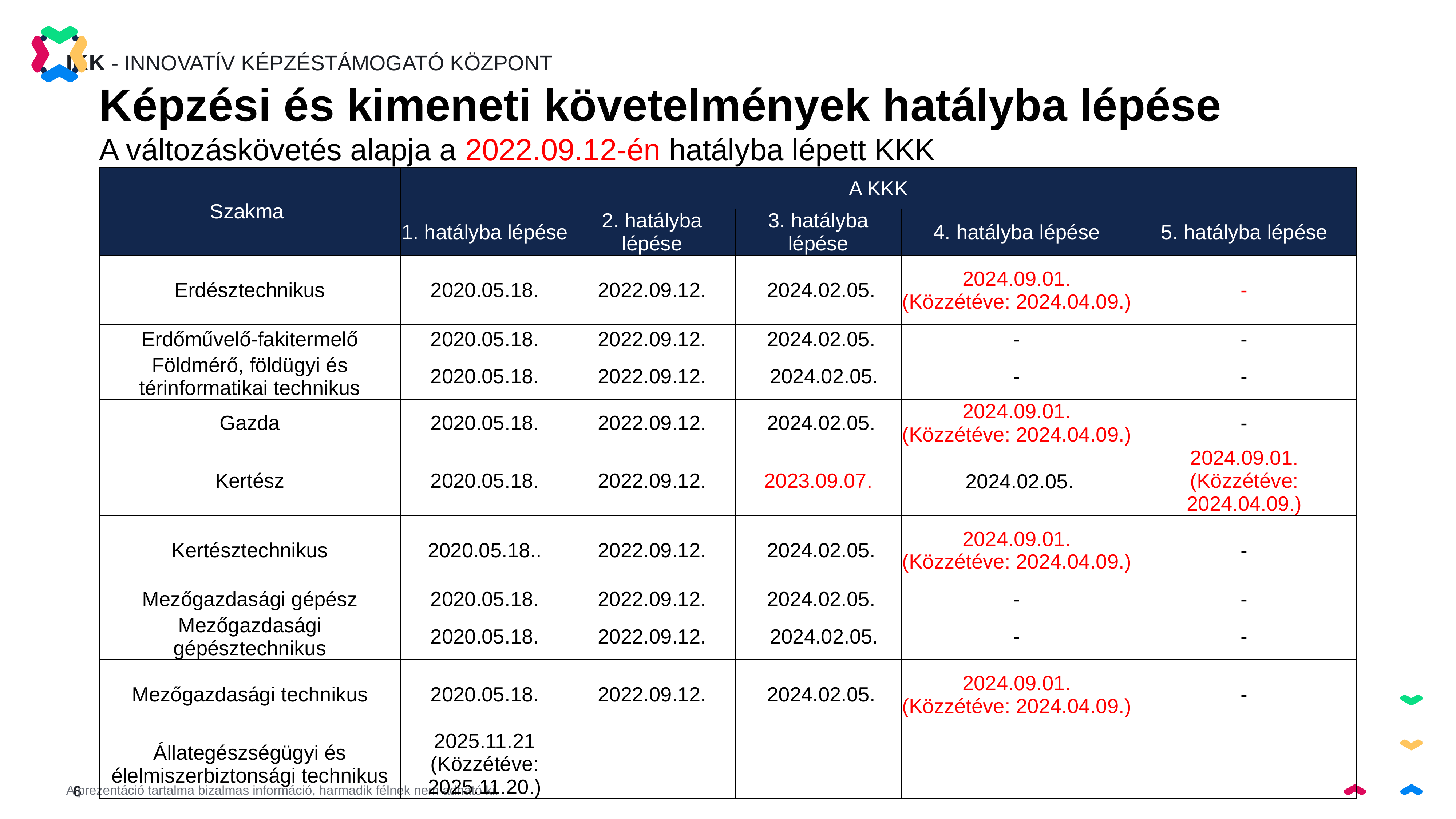

Képzési és kimeneti követelmények hatályba lépése
A változáskövetés alapja a 2022.09.12-én hatályba lépett KKK
| Szakma | A KKK |  |  |  |  |
| --- | --- | --- | --- | --- | --- |
|  | 1. hatályba lépése | 2. hatályba lépése | 3. hatályba lépése | 4. hatályba lépése | 5. hatályba lépése |
| Erdésztechnikus | 2020.05.18. | 2022.09.12. | 2024.02.05. | 2024.09.01. (Közzétéve: 2024.04.09.) | - |
| Erdőművelő-fakitermelő | 2020.05.18. | 2022.09.12. | 2024.02.05. | - | - |
| Földmérő, földügyi és térinformatikai technikus | 2020.05.18. | 2022.09.12. | 2024.02.05. | - | - |
| Gazda | 2020.05.18. | 2022.09.12. | 2024.02.05. | 2024.09.01. (Közzétéve: 2024.04.09.) | - |
| Kertész | 2020.05.18. | 2022.09.12. | 2023.09.07. | 2024.02.05. | 2024.09.01. (Közzétéve: 2024.04.09.) |
| Kertésztechnikus | 2020.05.18.. | 2022.09.12. | 2024.02.05. | 2024.09.01. (Közzétéve: 2024.04.09.) | - |
| Mezőgazdasági gépész | 2020.05.18. | 2022.09.12. | 2024.02.05. | - | - |
| Mezőgazdasági gépésztechnikus | 2020.05.18. | 2022.09.12. | 2024.02.05. | - | - |
| Mezőgazdasági technikus | 2020.05.18. | 2022.09.12. | 2024.02.05. | 2024.09.01. (Közzétéve: 2024.04.09.) | - |
| Állategészségügyi és élelmiszerbiztonsági technikus | 2025.11.21 (Közzétéve: 2025.11.20.) |  |  |  |  |